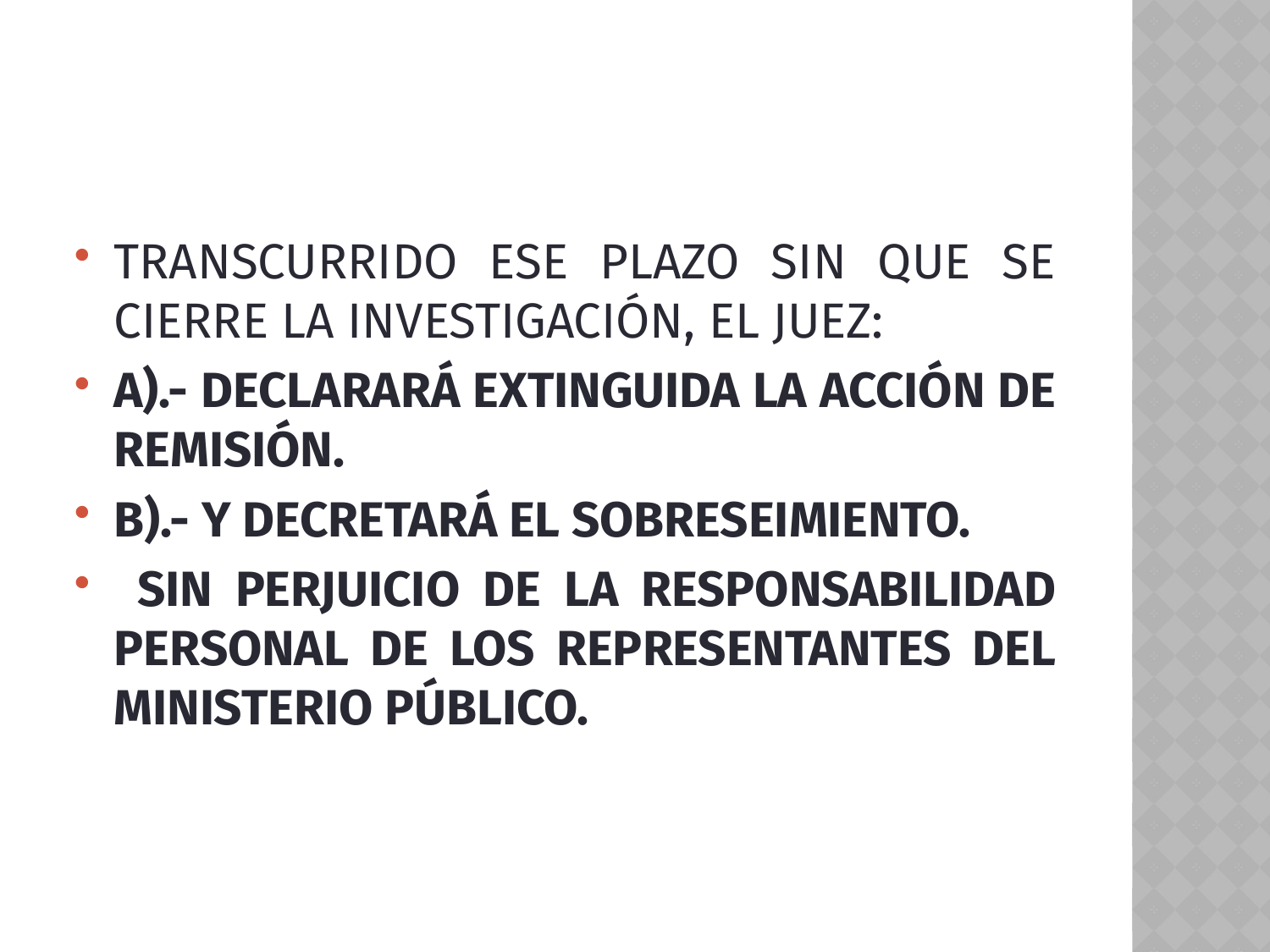

#
TRANSCURRIDO ESE PLAZO SIN QUE SE CIERRE LA INVESTIGACIÓN, EL JUEZ:
A).- DECLARARÁ EXTINGUIDA LA ACCIÓN DE REMISIÓN.
B).- Y DECRETARÁ EL SOBRESEIMIENTO.
 SIN PERJUICIO DE LA RESPONSABILIDAD PERSONAL DE LOS REPRESENTANTES DEL MINISTERIO PÚBLICO.